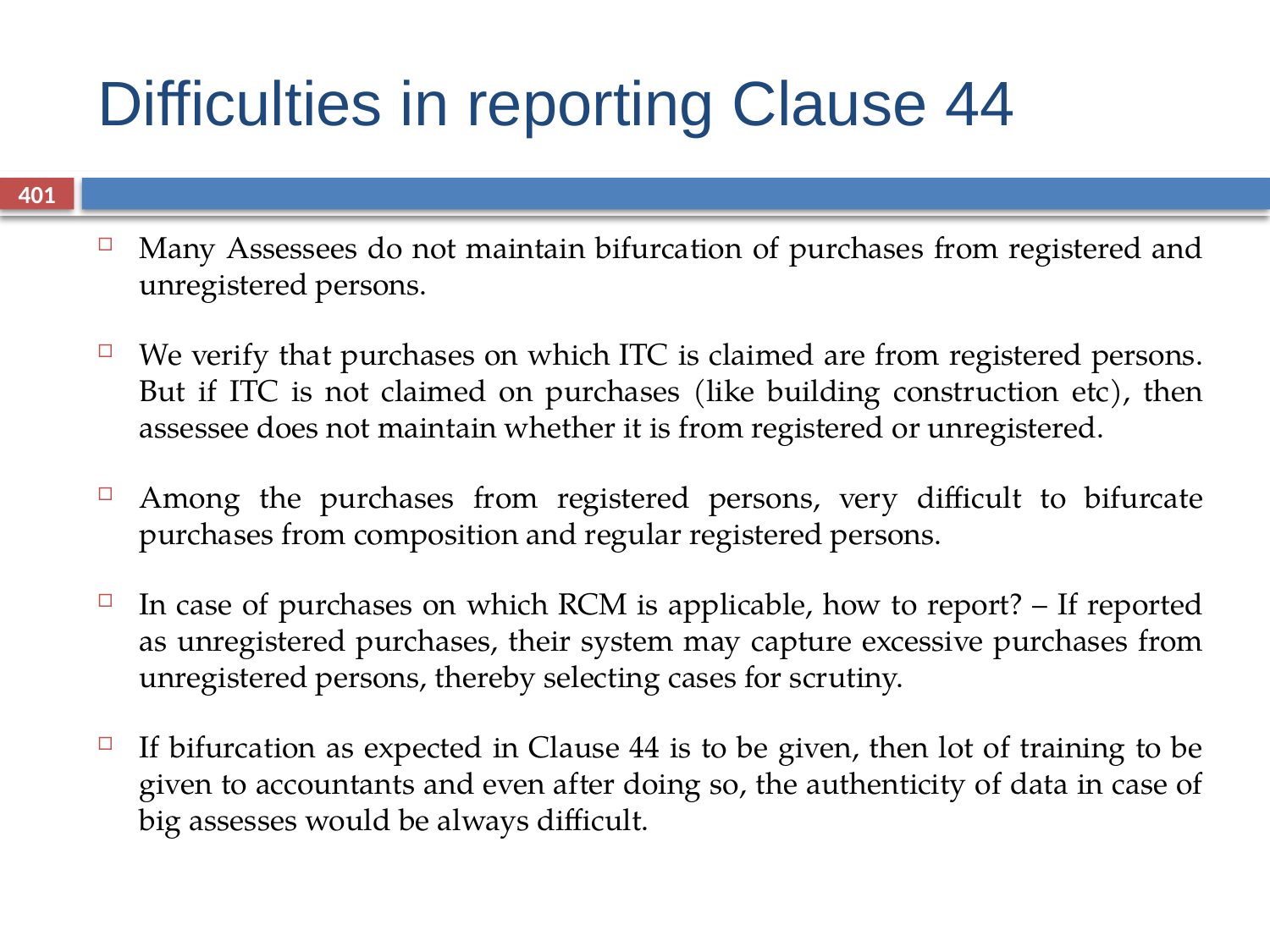

# Difficulties in reporting Clause 44
401
Many Assessees do not maintain bifurcation of purchases from registered and unregistered persons.

We verify that purchases on which ITC is claimed are from registered persons. But if ITC is not claimed on purchases (like building construction etc), then assessee does not maintain whether it is from registered or unregistered.

Among the purchases from registered persons, very difficult to bifurcate purchases from composition and regular registered persons.

In case of purchases on which RCM is applicable, how to report? – If reported as unregistered purchases, their system may capture excessive purchases from unregistered persons, thereby selecting cases for scrutiny.

If bifurcation as expected in Clause 44 is to be given, then lot of training to be given to accountants and even after doing so, the authenticity of data in case of big assesses would be always difficult.